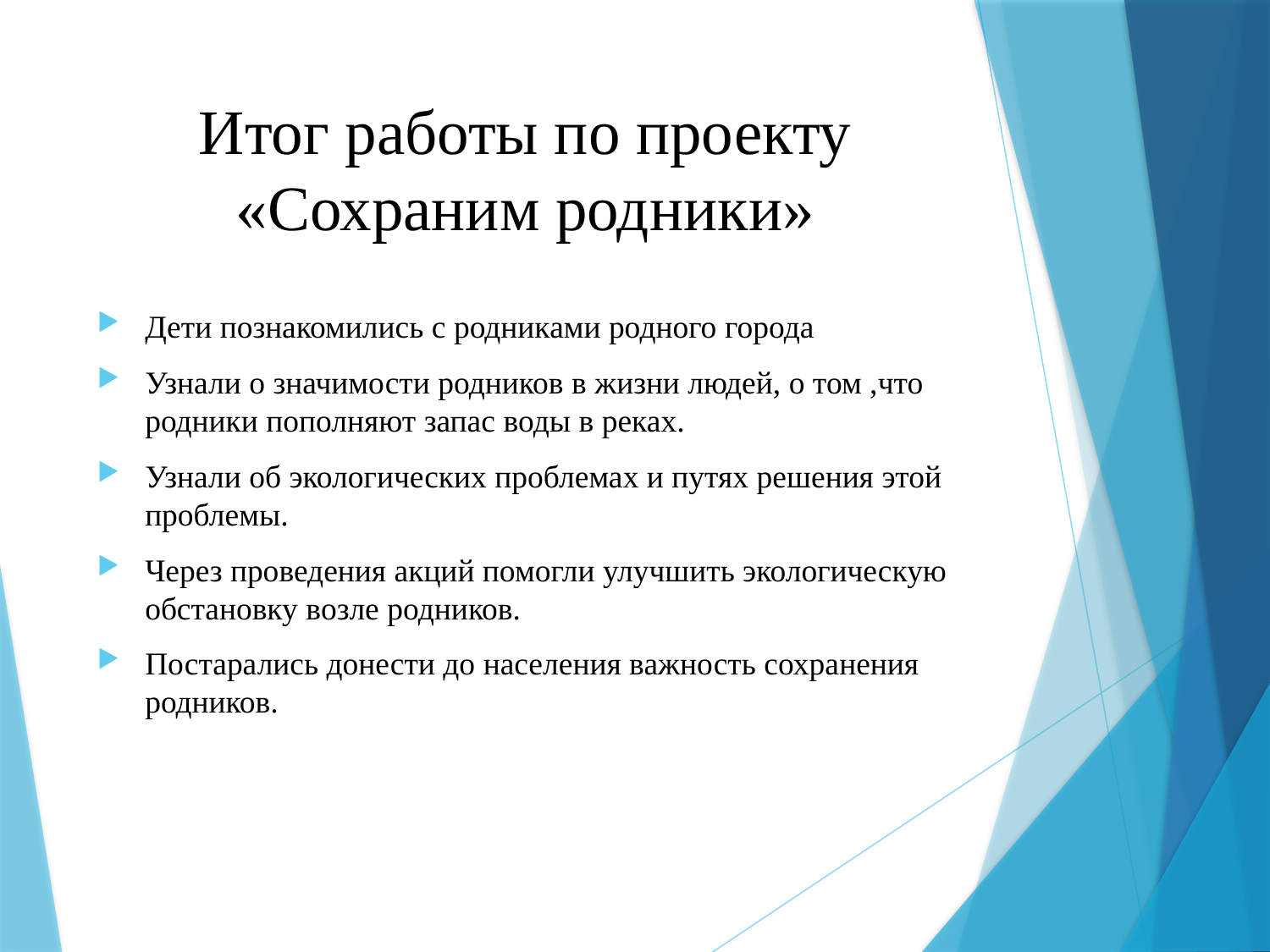

# Итог работы по проекту «Сохраним родники»
Дети познакомились с родниками родного города
Узнали о значимости родников в жизни людей, о том ,что родники пополняют запас воды в реках.
Узнали об экологических проблемах и путях решения этой проблемы.
Через проведения акций помогли улучшить экологическую обстановку возле родников.
Постарались донести до населения важность сохранения родников.